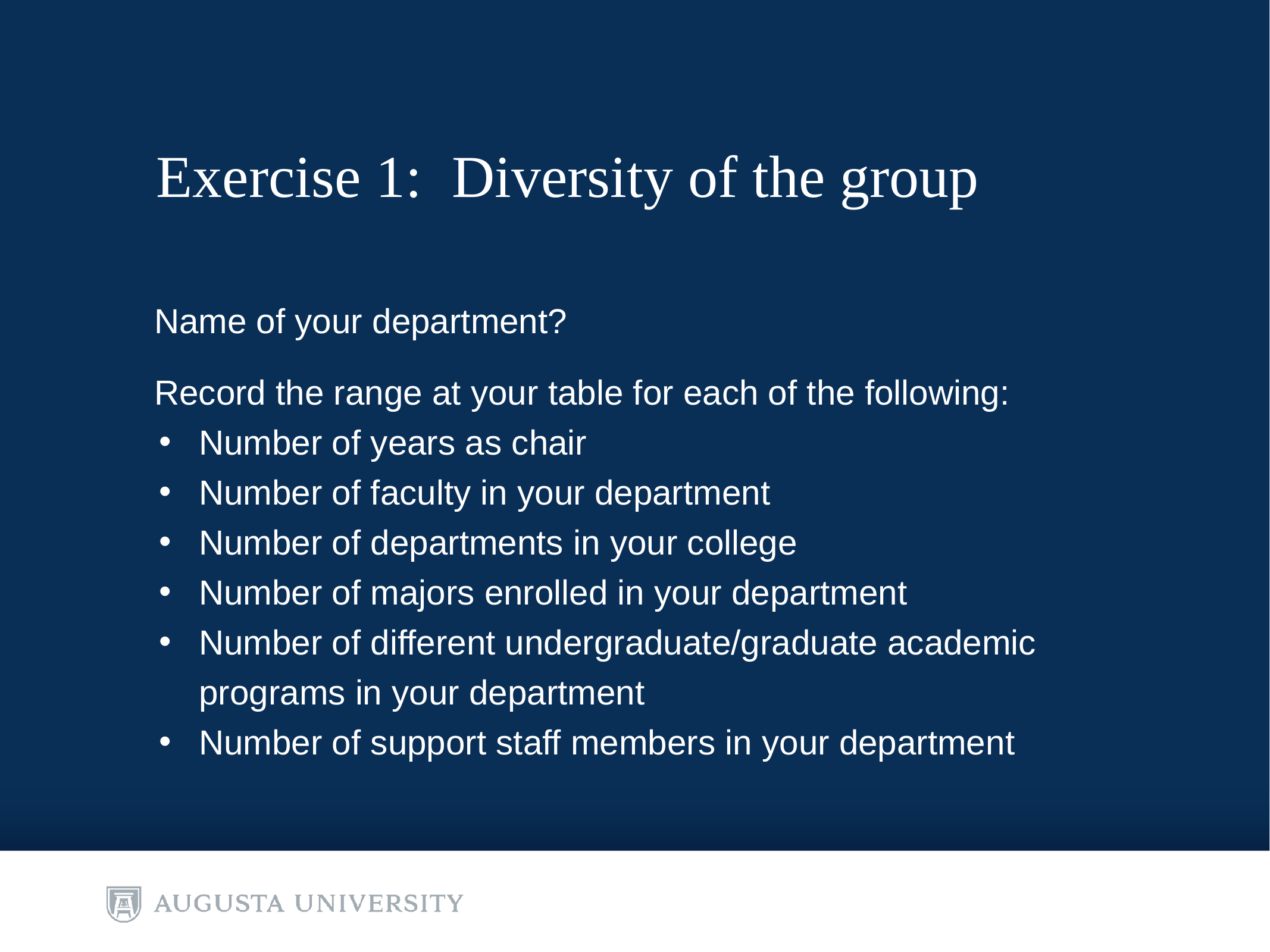

# Exercise 1:  Diversity of the group
Name of your department?

Record the range at your table for each of the following:
Number of years as chair
Number of faculty in your department
Number of departments in your college
Number of majors enrolled in your department
Number of different undergraduate/graduate academic programs in your department
Number of support staff members in your department